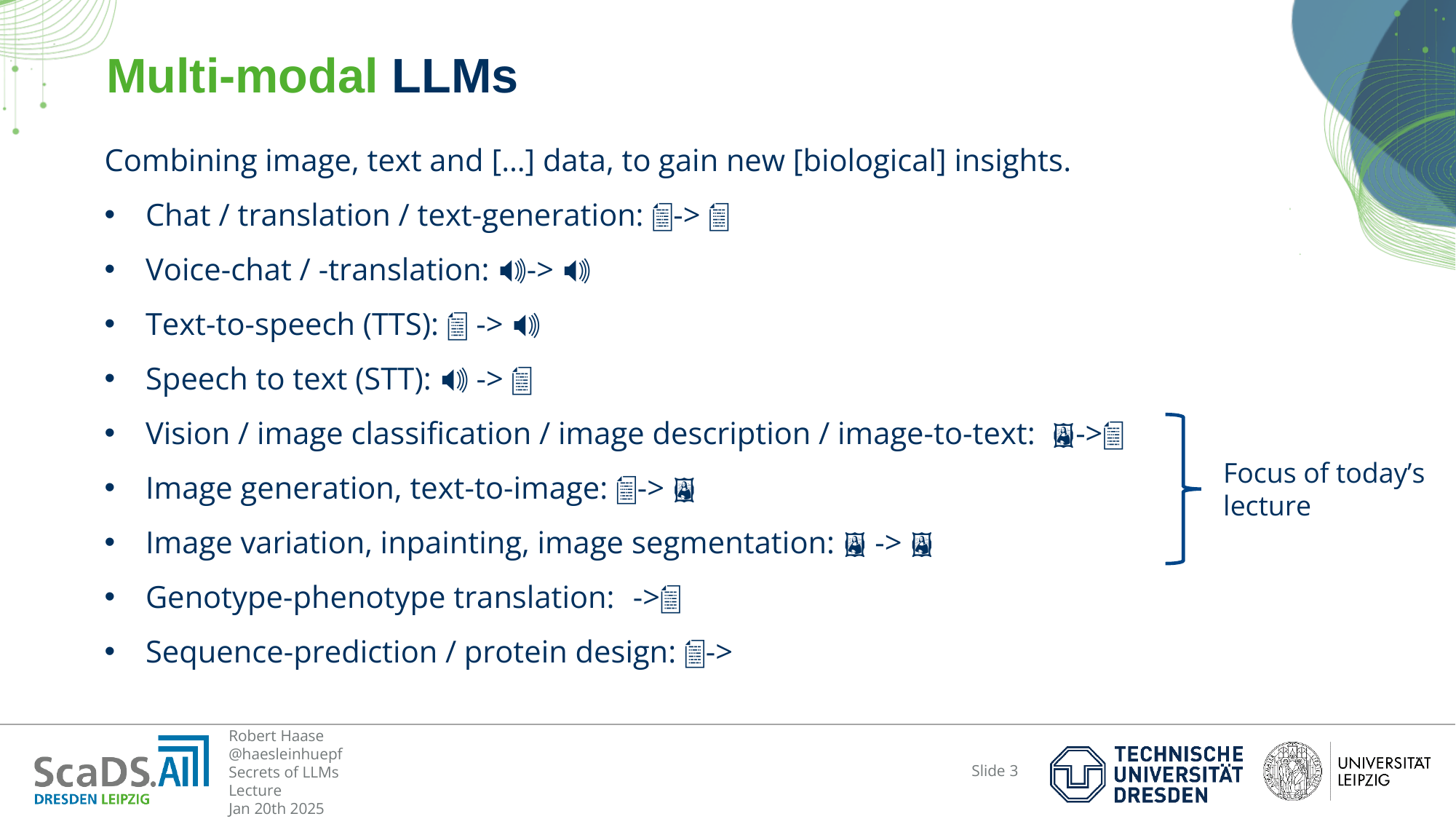

# Multi-modal LLMs
Combining image, text and […] data, to gain new [biological] insights.
Chat / translation / text-generation: 📄-> 📄
Voice-chat / -translation: 🔊-> 🔊
Text-to-speech (TTS): 📄 -> 🔊
Speech to text (STT): 🔊 -> 📄
Vision / image classification / image description / image-to-text:  🖼️->📄
Image generation, text-to-image: 📄-> 🖼️
Image variation, inpainting, image segmentation: 🖼️ -> 🖼️
Genotype-phenotype translation:🧬->📄
Sequence-prediction / protein design: 📄-> 🧬

Focus of today’s lecture